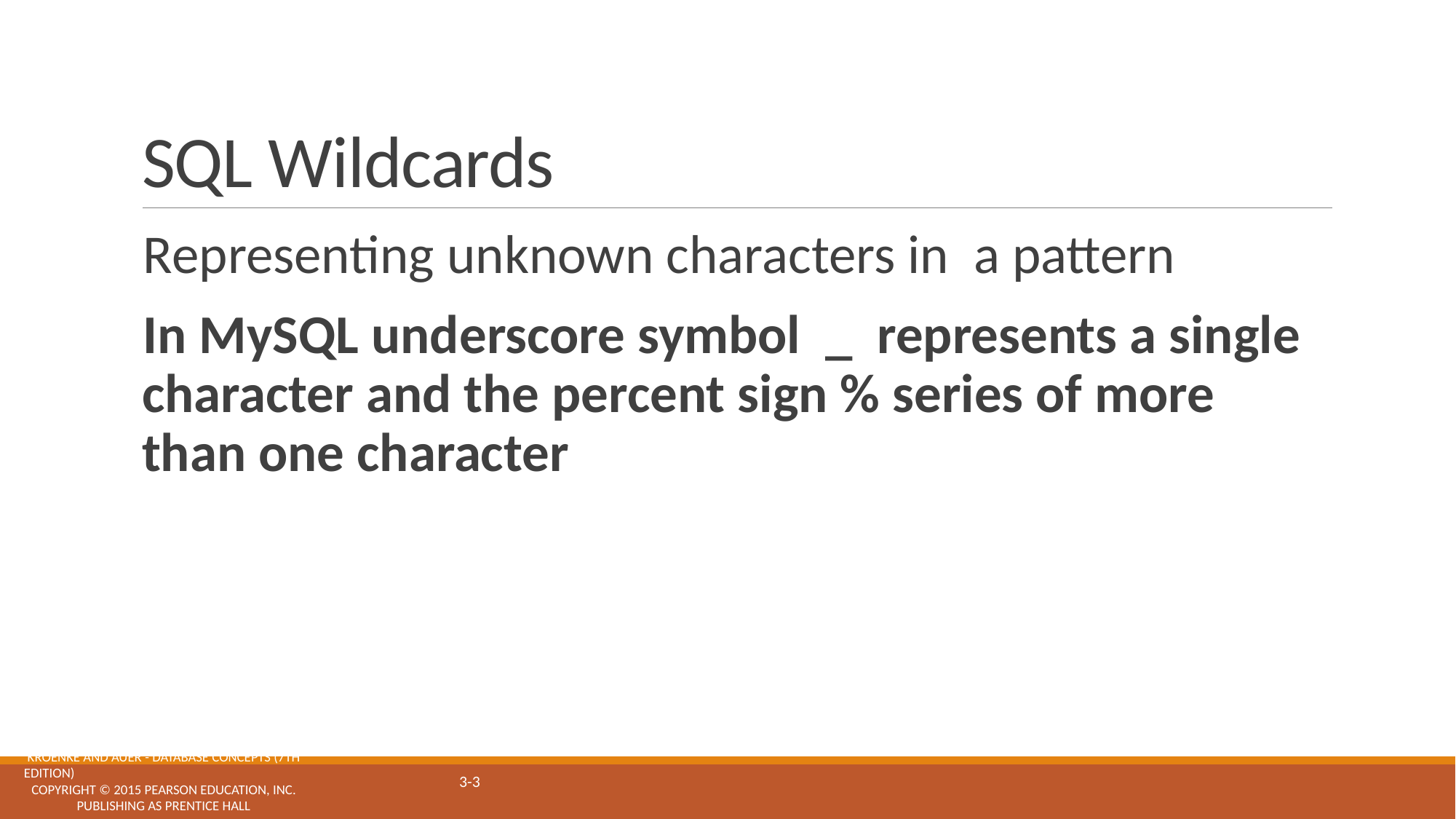

# SQL Wildcards
Representing unknown characters in  a pattern
In MySQL underscore symbol  _  represents a single character and the percent sign % series of more than one character
KROENKE and AUER - DATABASE CONCEPTS (7th Edition)                                                                           Copyright © 2015 Pearson Education, Inc. Publishing as Prentice Hall
3-3